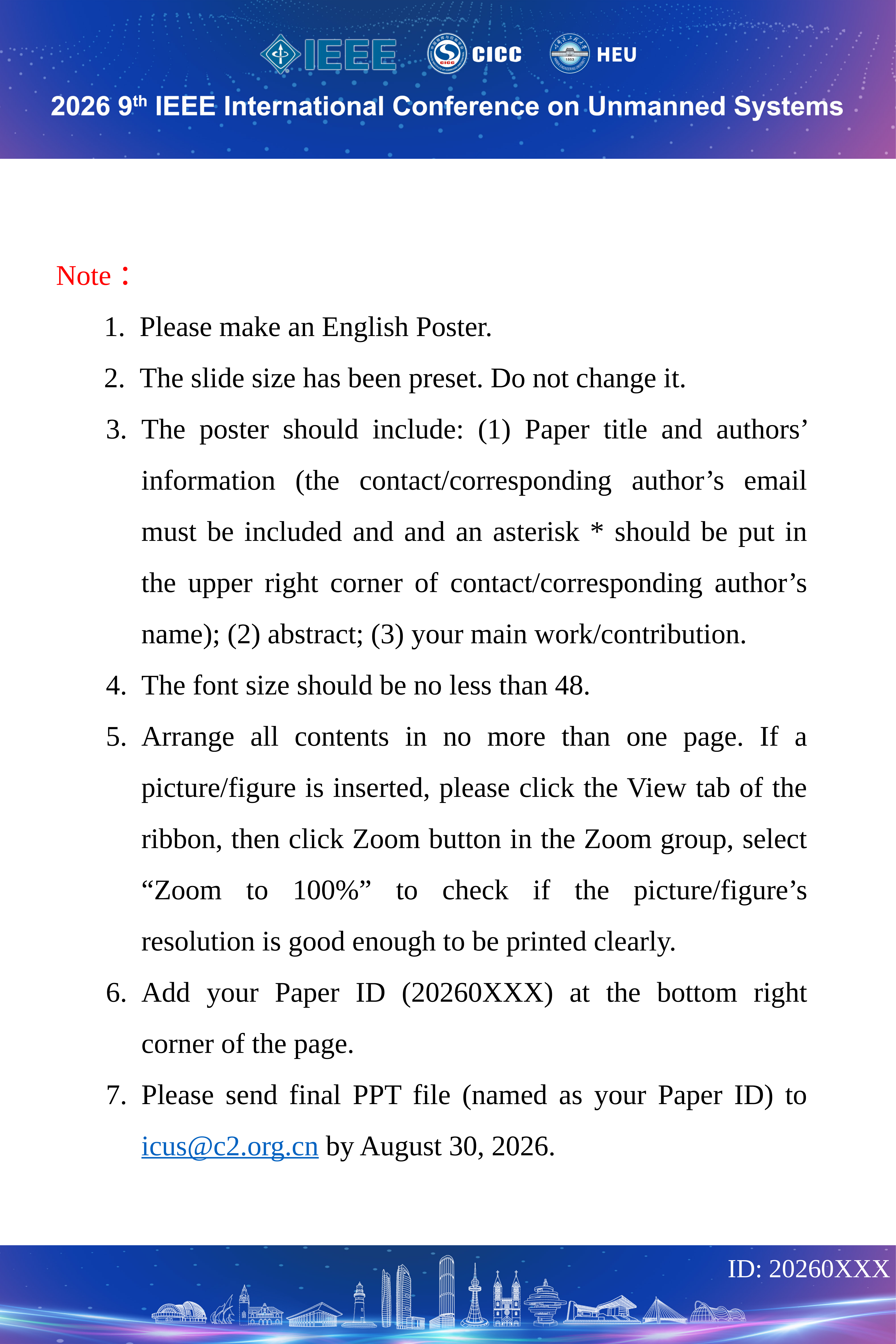

Note：
Please make an English Poster.
The slide size has been preset. Do not change it.
The poster should include: (1) Paper title and authors’ information (the contact/corresponding author’s email must be included and and an asterisk * should be put in the upper right corner of contact/corresponding author’s name); (2) abstract; (3) your main work/contribution.
The font size should be no less than 48.
Arrange all contents in no more than one page. If a picture/figure is inserted, please click the View tab of the ribbon, then click Zoom button in the Zoom group, select “Zoom to 100%” to check if the picture/figure’s resolution is good enough to be printed clearly.
Add your Paper ID (20260XXX) at the bottom right corner of the page.
Please send final PPT file (named as your Paper ID) to icus@c2.org.cn by August 30, 2026.
ID: 20260XXX